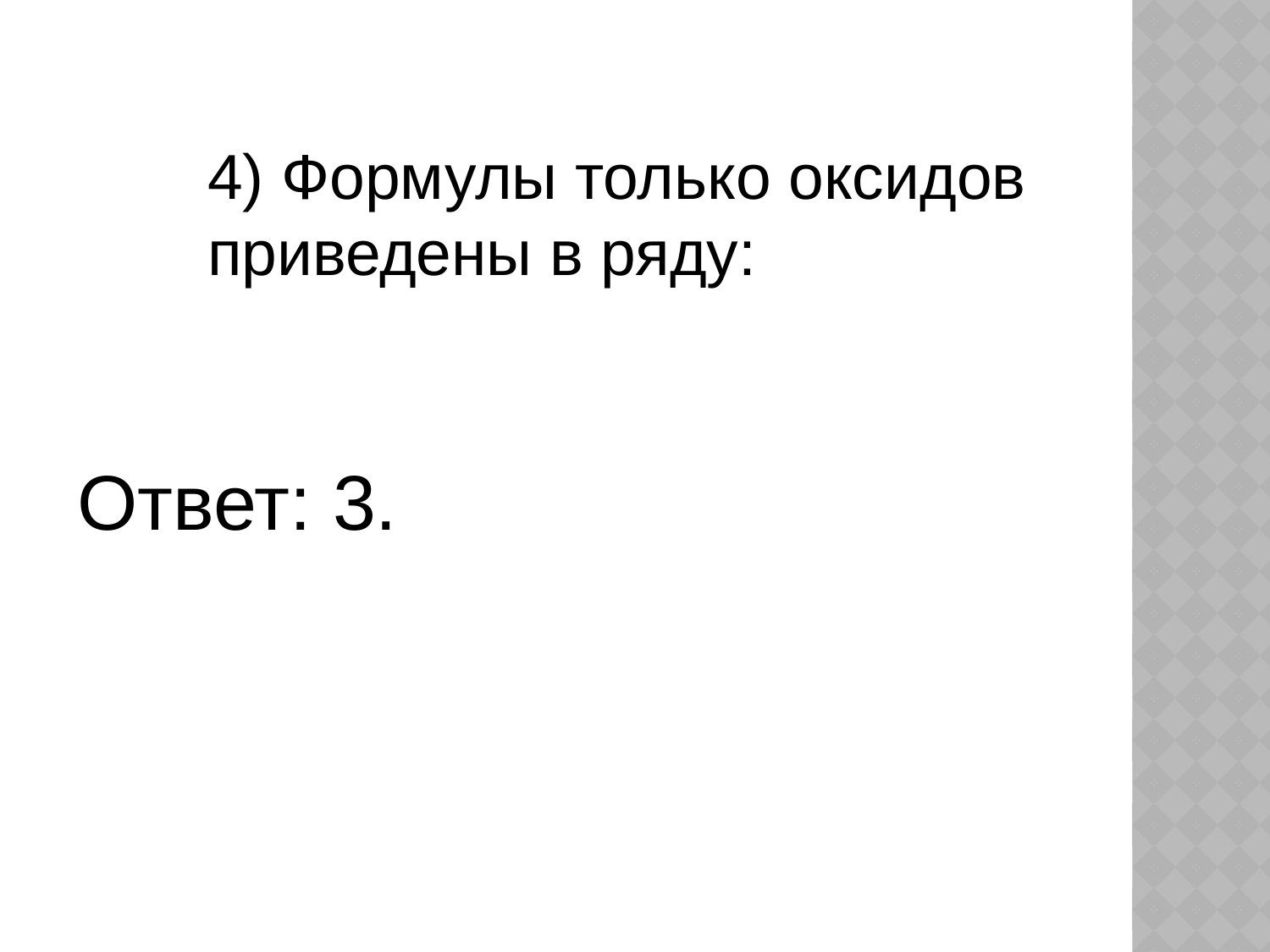

4) Формулы только оксидов приведены в ряду:
Ответ: 3.